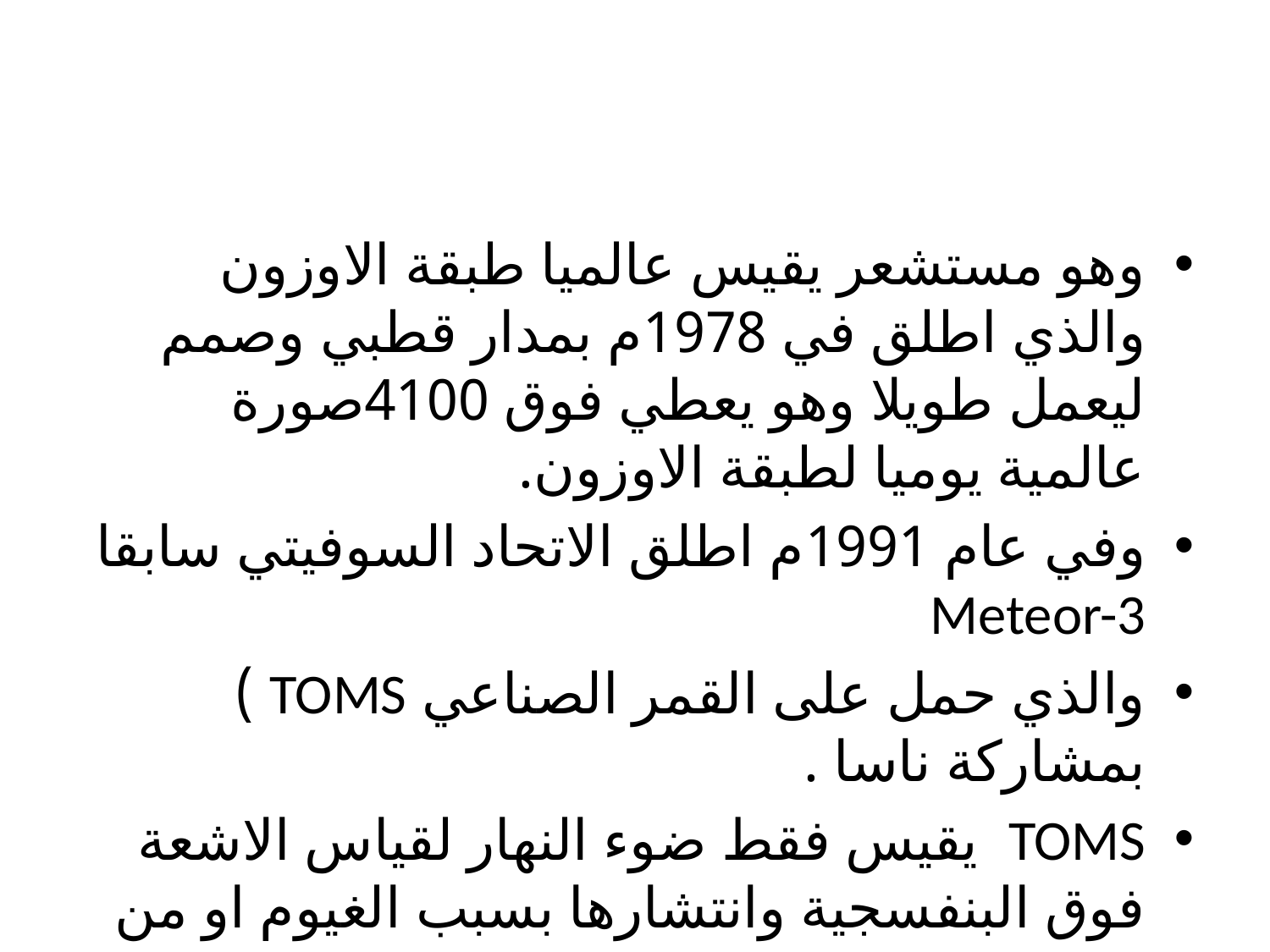

وهو مستشعر يقيس عالميا طبقة الاوزون والذي اطلق في 1978م بمدار قطبي وصمم ليعمل طويلا وهو يعطي فوق 4100صورة عالمية يوميا لطبقة الاوزون.
وفي عام 1991م اطلق الاتحاد السوفيتي سابقا Meteor-3
والذي حمل على القمر الصناعي TOMS ) بمشاركة ناسا .
TOMS  يقيس فقط ضوء النهار لقياس الاشعة فوق البنفسجية وانتشارها بسبب الغيوم او من خلال الارض وهو ذو مدار قطبي من جهة القطب الجنوبي.